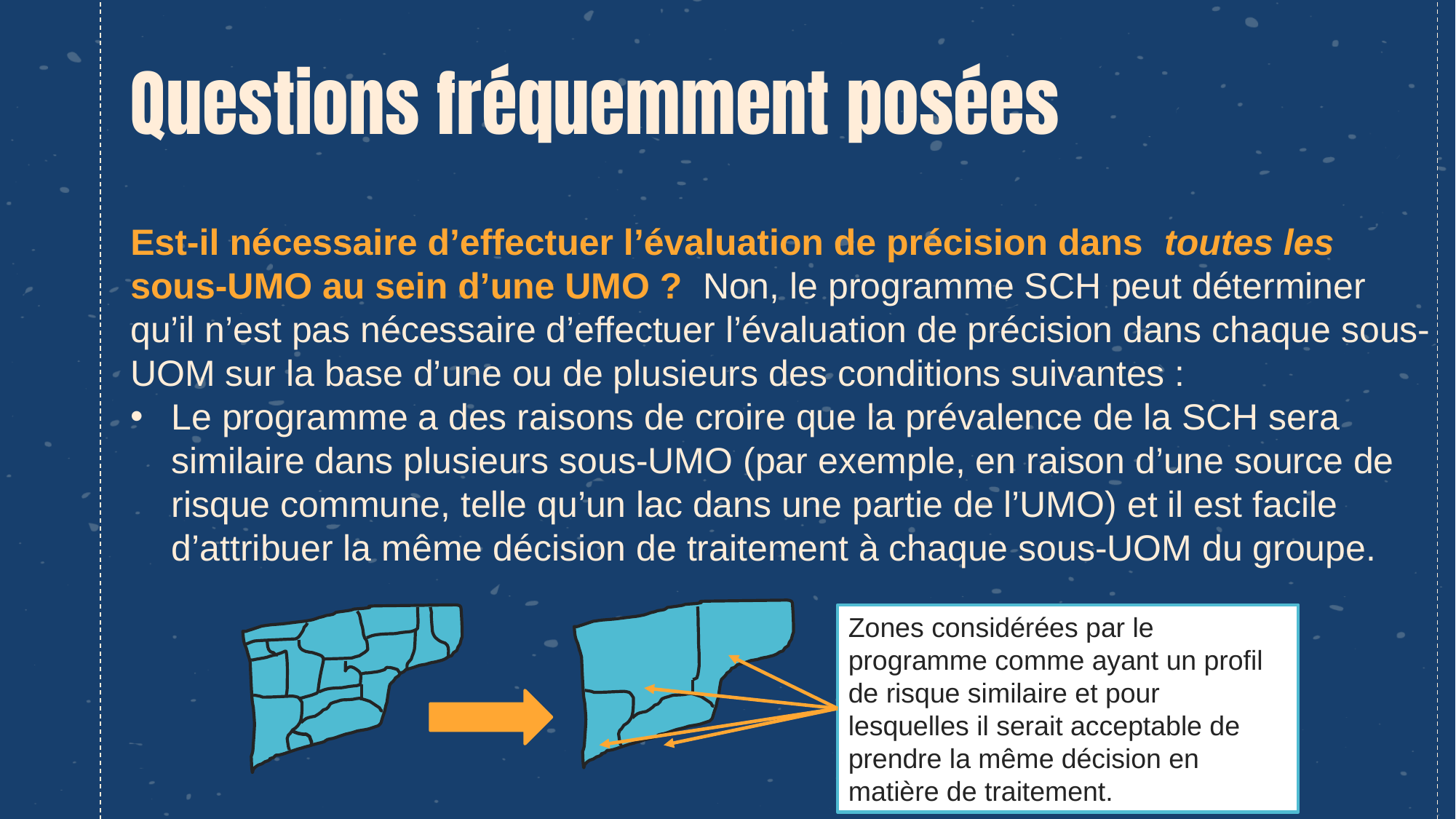

# Questions fréquemment posées
Est-il nécessaire d’effectuer l’évaluation de précision dans  toutes les  sous-UMO au sein d’une UMO ?  Non, le programme SCH peut déterminer qu’il n’est pas nécessaire d’effectuer l’évaluation de précision dans chaque sous-UOM sur la base d’une ou de plusieurs des conditions suivantes :
Le programme a des raisons de croire que la prévalence de la SCH sera similaire dans plusieurs sous-UMO (par exemple, en raison d’une source de risque commune, telle qu’un lac dans une partie de l’UMO) et il est facile d’attribuer la même décision de traitement à chaque sous-UOM du groupe.

Zones considérées par le programme comme ayant un profil de risque similaire et pour lesquelles il serait acceptable de prendre la même décision en matière de traitement.